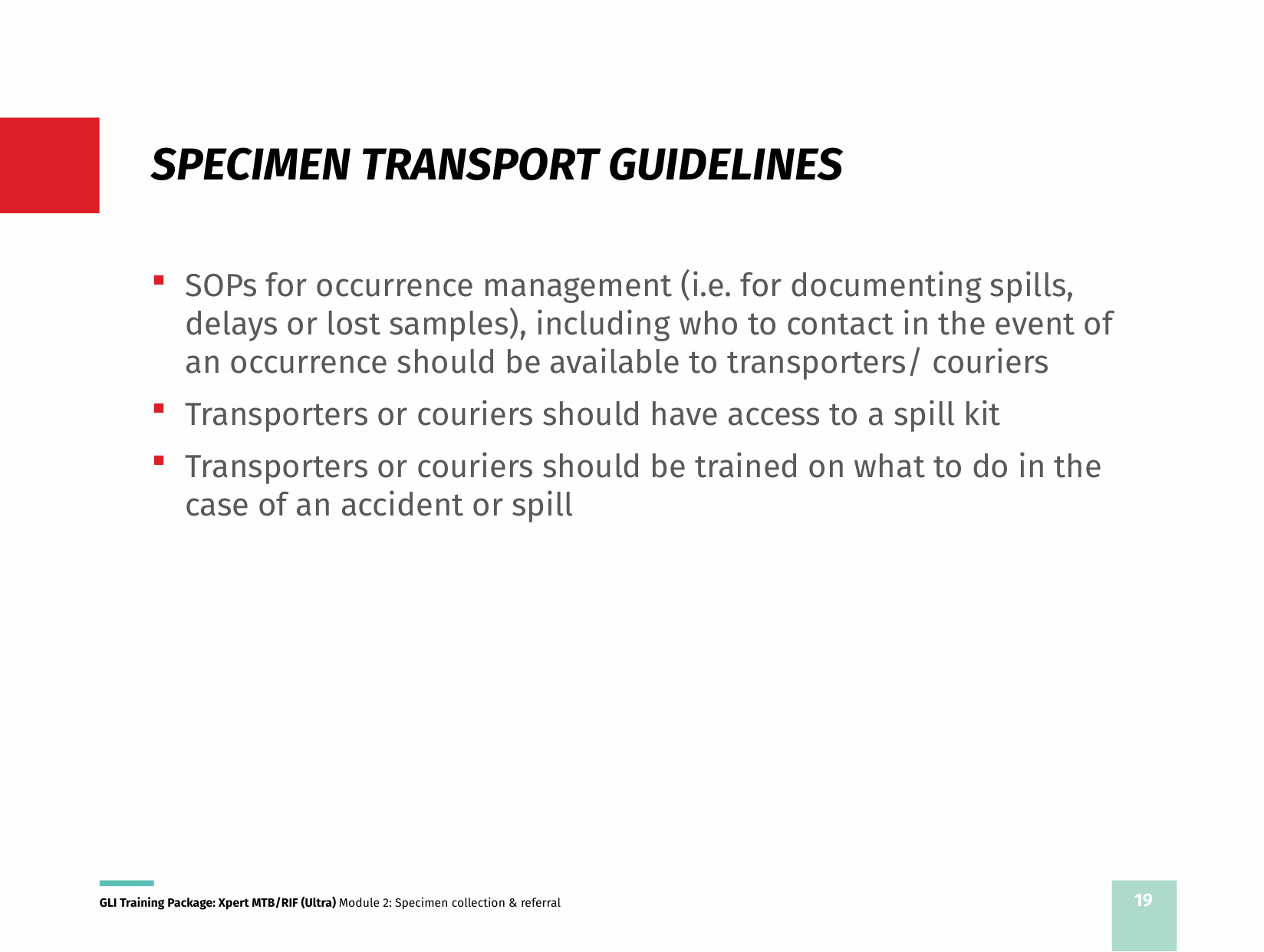

# SPECIMEN TRANSPORT GUIDELINES
SOPs for occurrence management (i.e. for documenting spills, delays or lost samples), including who to contact in the event of an occurrence should be available to transporters/ couriers
Transporters or couriers should have access to a spill kit
Transporters or couriers should be trained on what to do in the case of an accident or spill